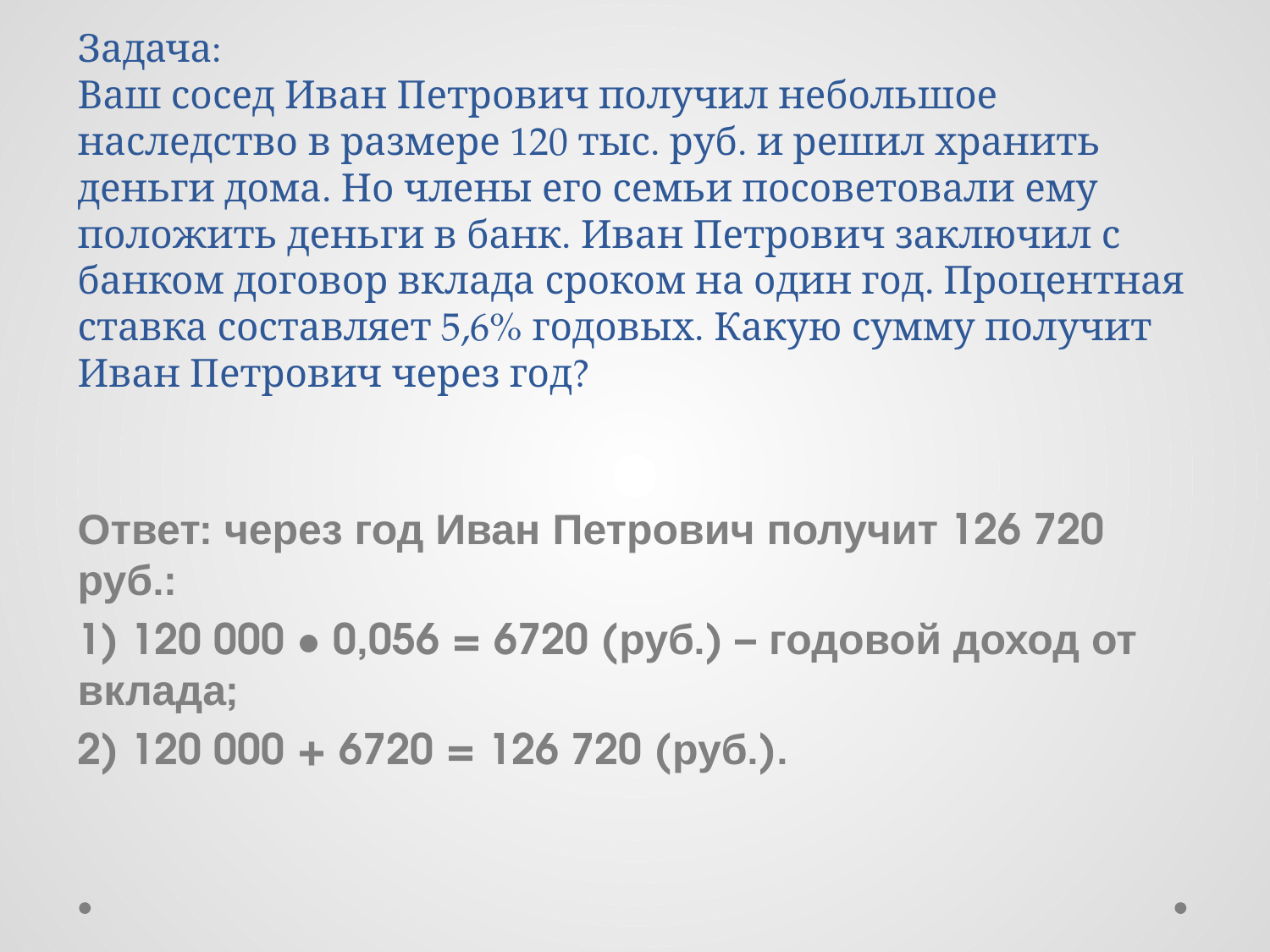

# Задача: Ваш сосед Иван Петрович получил небольшое наследство в размере 120 тыс. руб. и решил хранить деньги дома. Но члены его семьи посоветовали ему положить деньги в банк. Иван Петрович заключил с банком договор вклада сроком на один год. Процентная ставка составляет 5,6% годовых. Какую сумму получит Иван Петрович через год?
Ответ: через год Иван Петрович получит 126 720 руб.:
1) 120 000 • 0,056 = 6720 (руб.) – годовой доход от вклада;
2) 120 000 + 6720 = 126 720 (руб.).